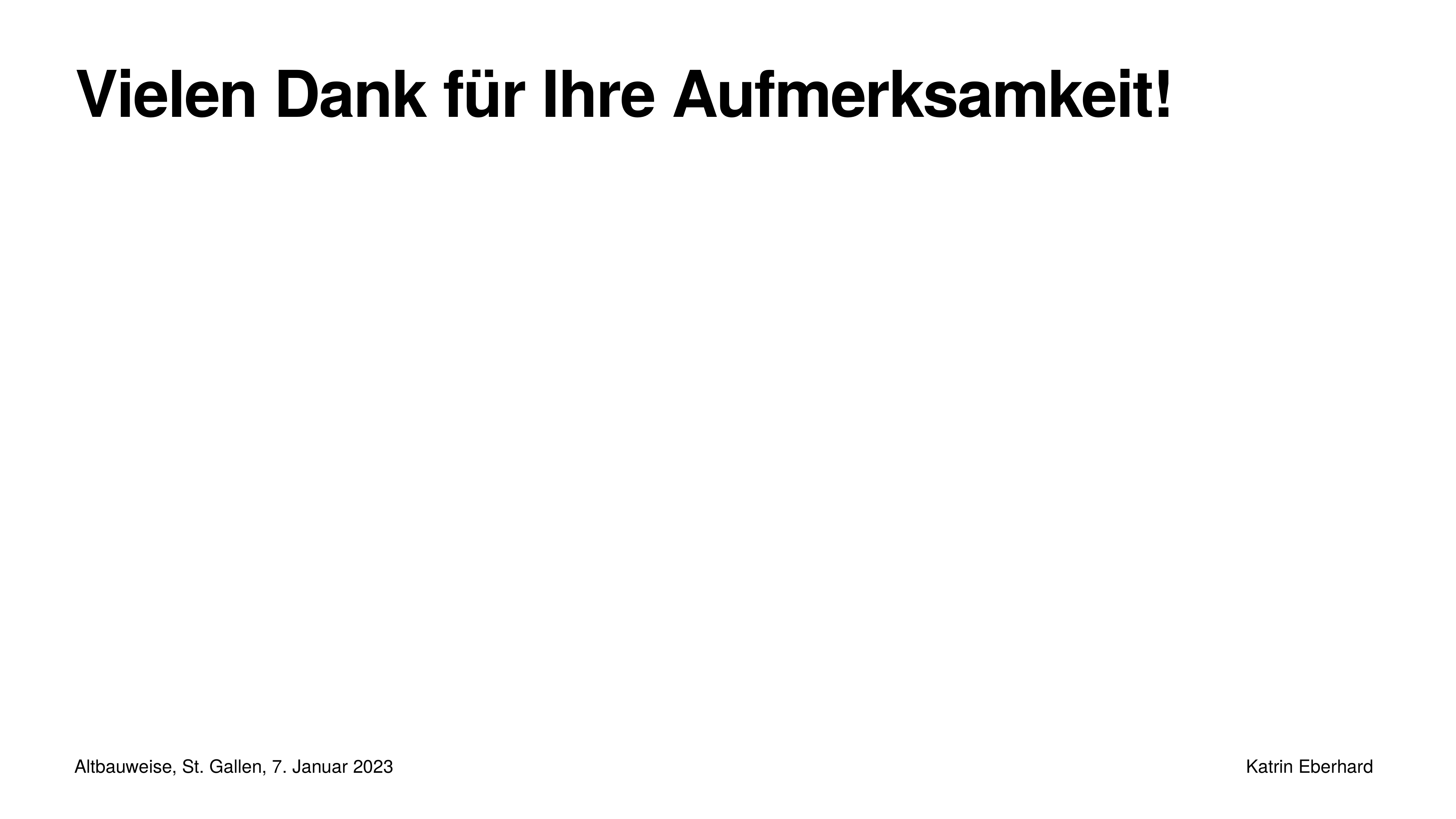

# Vielen Dank für Ihre Aufmerksamkeit!
Altbauweise, St. Gallen, 7. Januar 2023                                                                                                                                                                        Katrin Eberhard